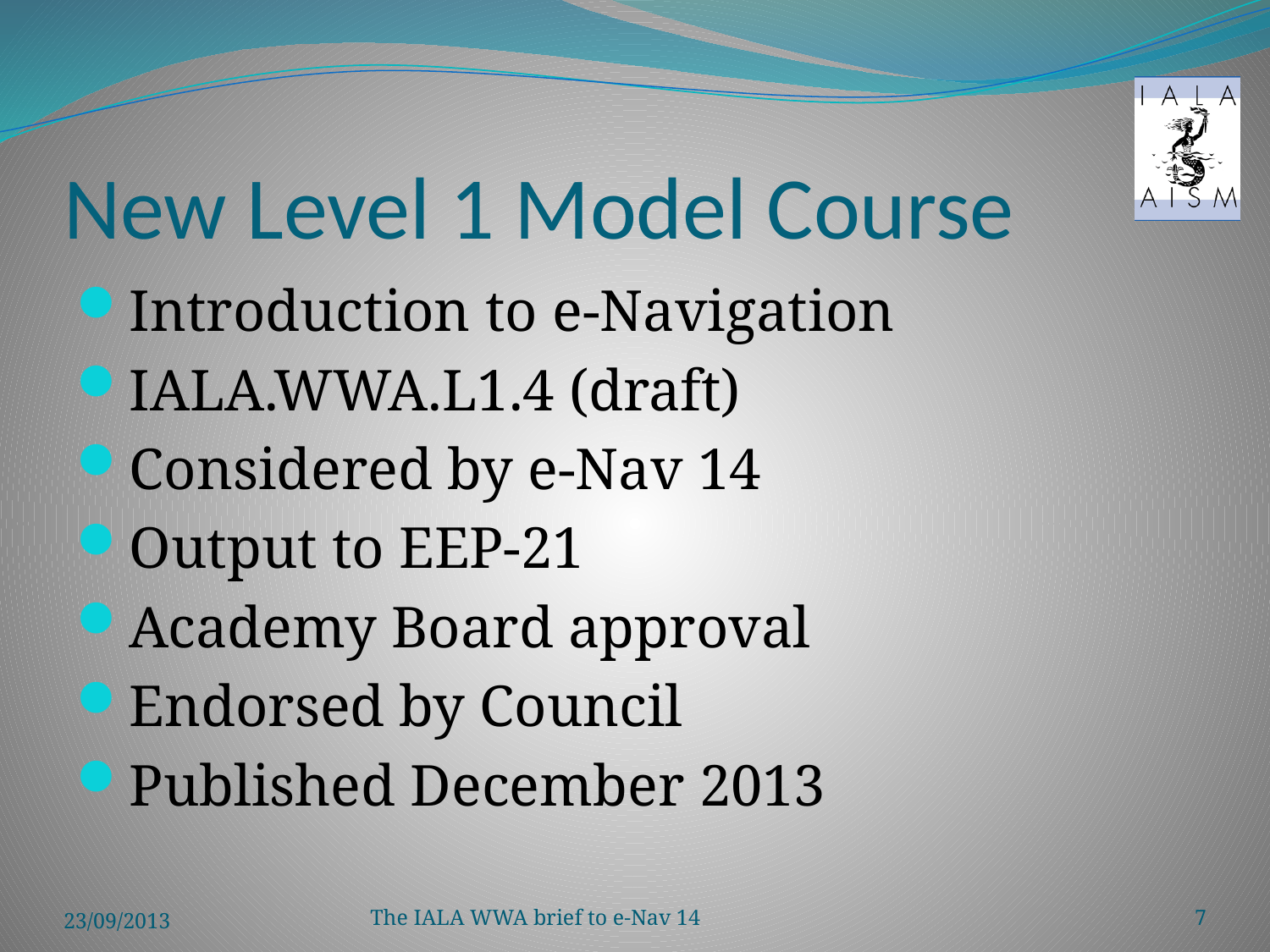

# New Level 1 Model Course
Introduction to e-Navigation
IALA.WWA.L1.4 (draft)
Considered by e-Nav 14
Output to EEP-21
Academy Board approval
Endorsed by Council
Published December 2013
23/09/2013
The IALA WWA brief to e-Nav 14
7